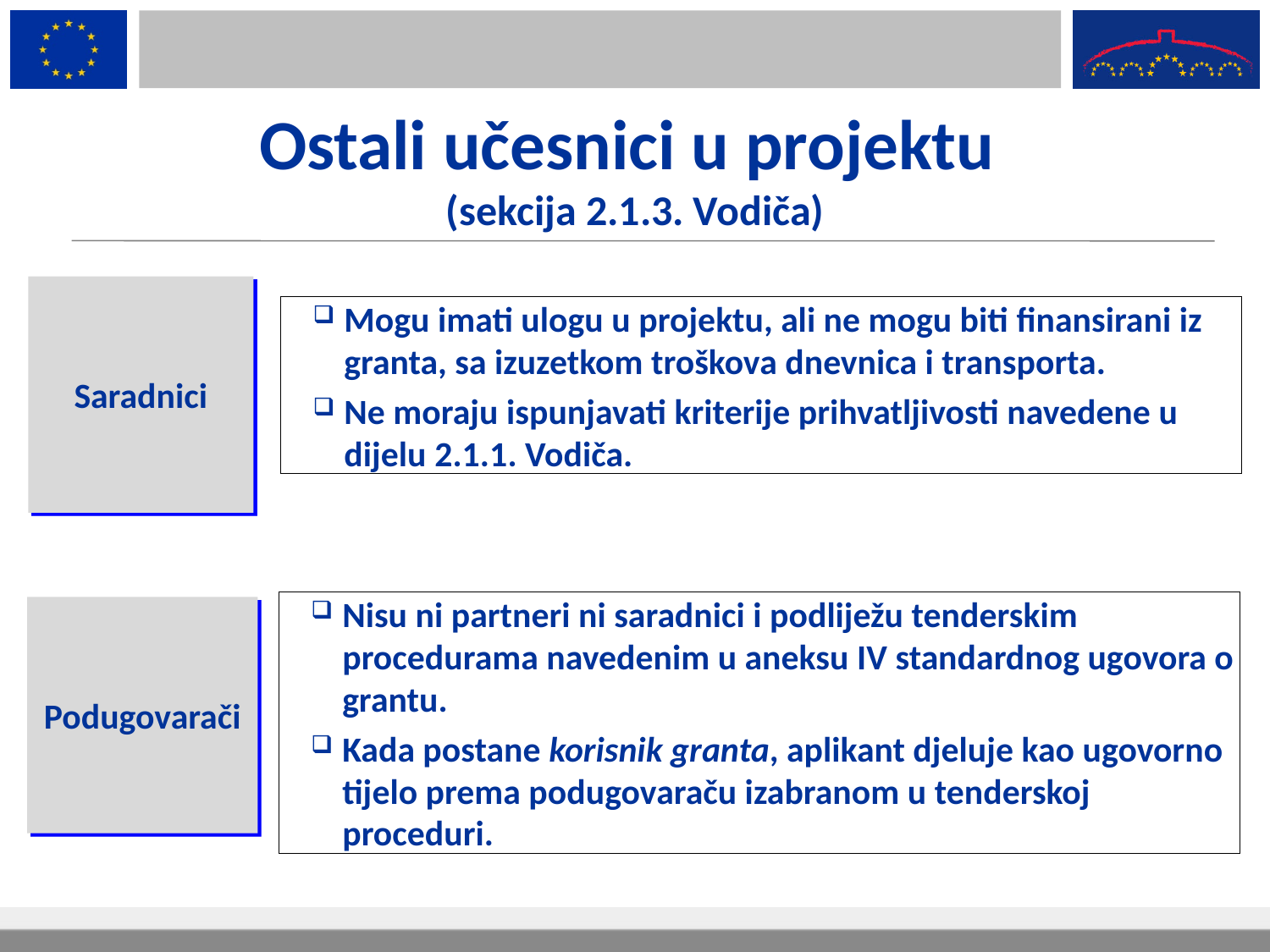

# Ostali učesnici u projektu (sekcija 2.1.3. Vodiča)
Saradnici
Mogu imati ulogu u projektu, ali ne mogu biti finansirani iz granta, sa izuzetkom troškova dnevnica i transporta.
Ne moraju ispunjavati kriterije prihvatljivosti navedene u dijelu 2.1.1. Vodiča.
Nisu ni partneri ni saradnici i podliježu tenderskim procedurama navedenim u aneksu IV standardnog ugovora o grantu.
Kada postane korisnik granta, aplikant djeluje kao ugovorno tijelo prema podugovaraču izabranom u tenderskoj proceduri.
Podugovarači